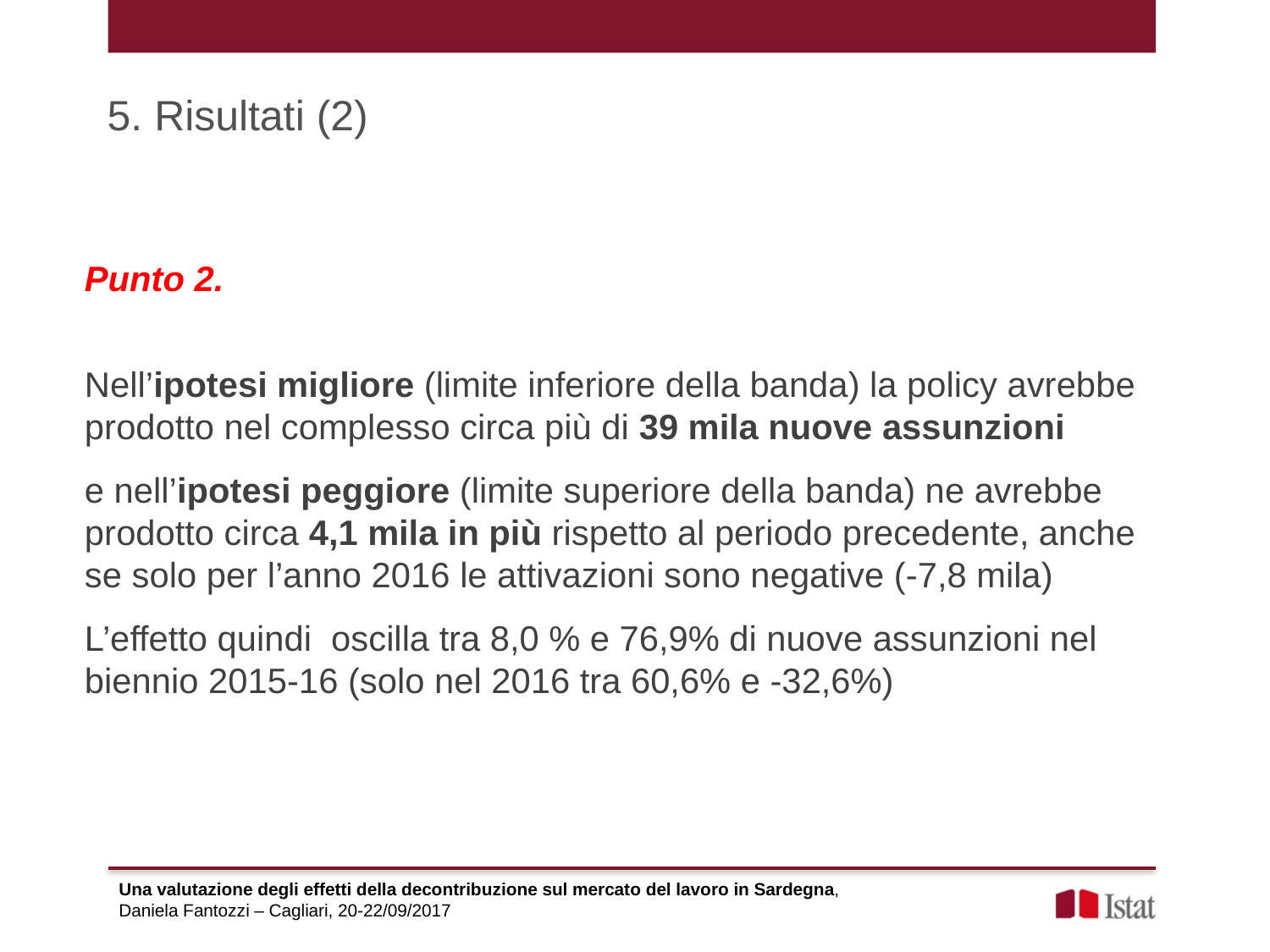

5. Risultati (2)

Punto 2.

Nell’ipotesi migliore (limite inferiore della banda) la policy avrebbe prodotto nel complesso circa più di 39 mila nuove assunzioni
e nell’ipotesi peggiore (limite superiore della banda) ne avrebbe prodotto circa 4,1 mila in più rispetto al periodo precedente, anche se solo per l’anno 2016 le attivazioni sono negative (-7,8 mila)
L’effetto quindi  oscilla tra 8,0 % e 76,9% di nuove assunzioni nel biennio 2015-16 (solo nel 2016 tra 60,6% e -32,6%)

Una valutazione degli effetti della decontribuzione sul mercato del lavoro in Sardegna,
Daniela Fantozzi – Cagliari, 20-22/09/2017